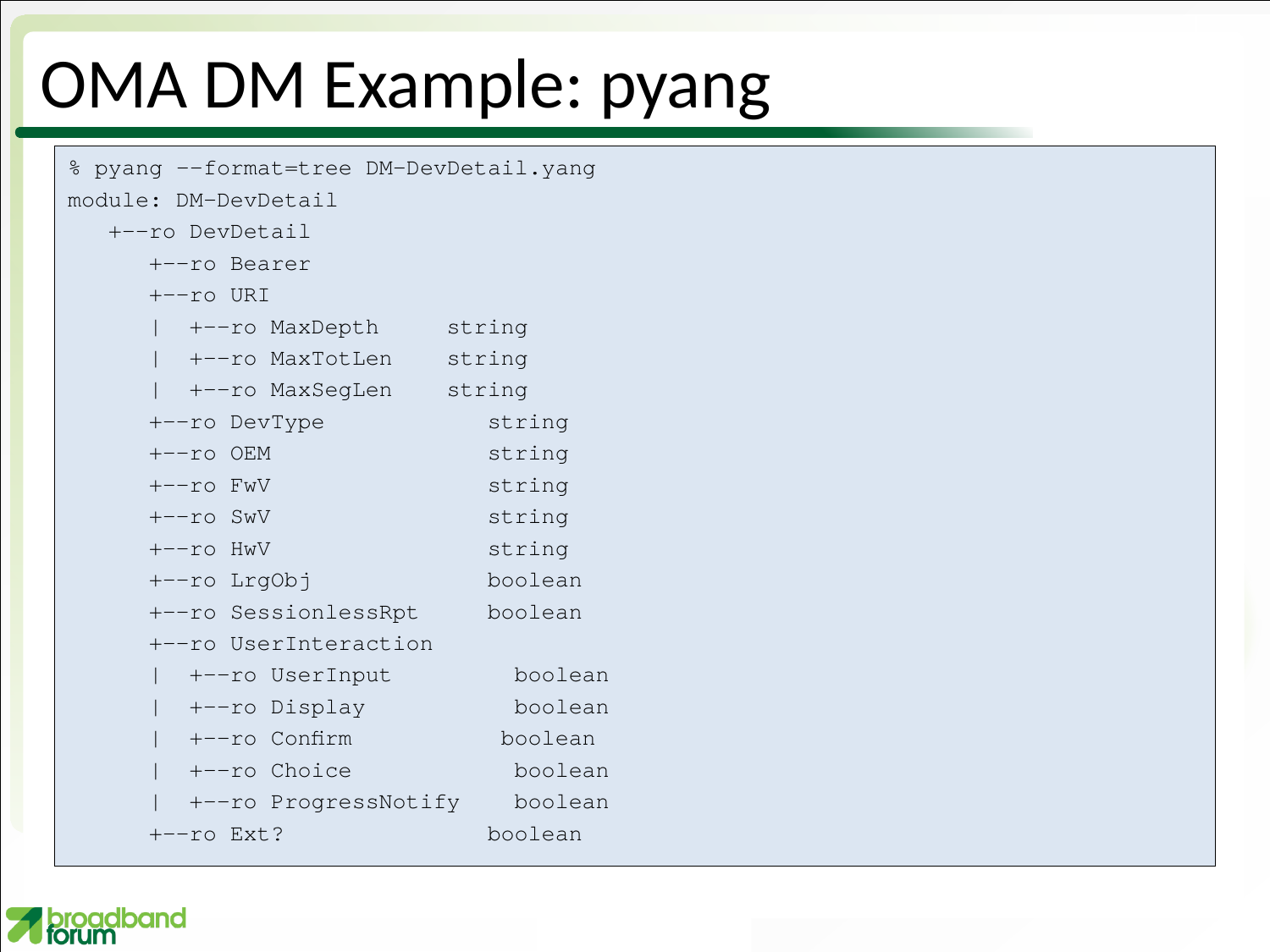

# OMA DM Example: pyang
% pyang --format=tree DM-DevDetail.yang
module: DM-DevDetail
   +--ro DevDetail
      +--ro Bearer
      +--ro URI
      |  +--ro MaxDepth     string
      |  +--ro MaxTotLen    string
      |  +--ro MaxSegLen    string
      +--ro DevType            string
      +--ro OEM                string
      +--ro FwV                string
      +--ro SwV                string
      +--ro HwV                string
      +--ro LrgObj             boolean
      +--ro SessionlessRpt     boolean
      +--ro UserInteraction
      |  +--ro UserInput         boolean
      |  +--ro Display           boolean
      |  +--ro Confirm           boolean
      |  +--ro Choice            boolean
      |  +--ro ProgressNotify    boolean
      +--ro Ext?               boolean